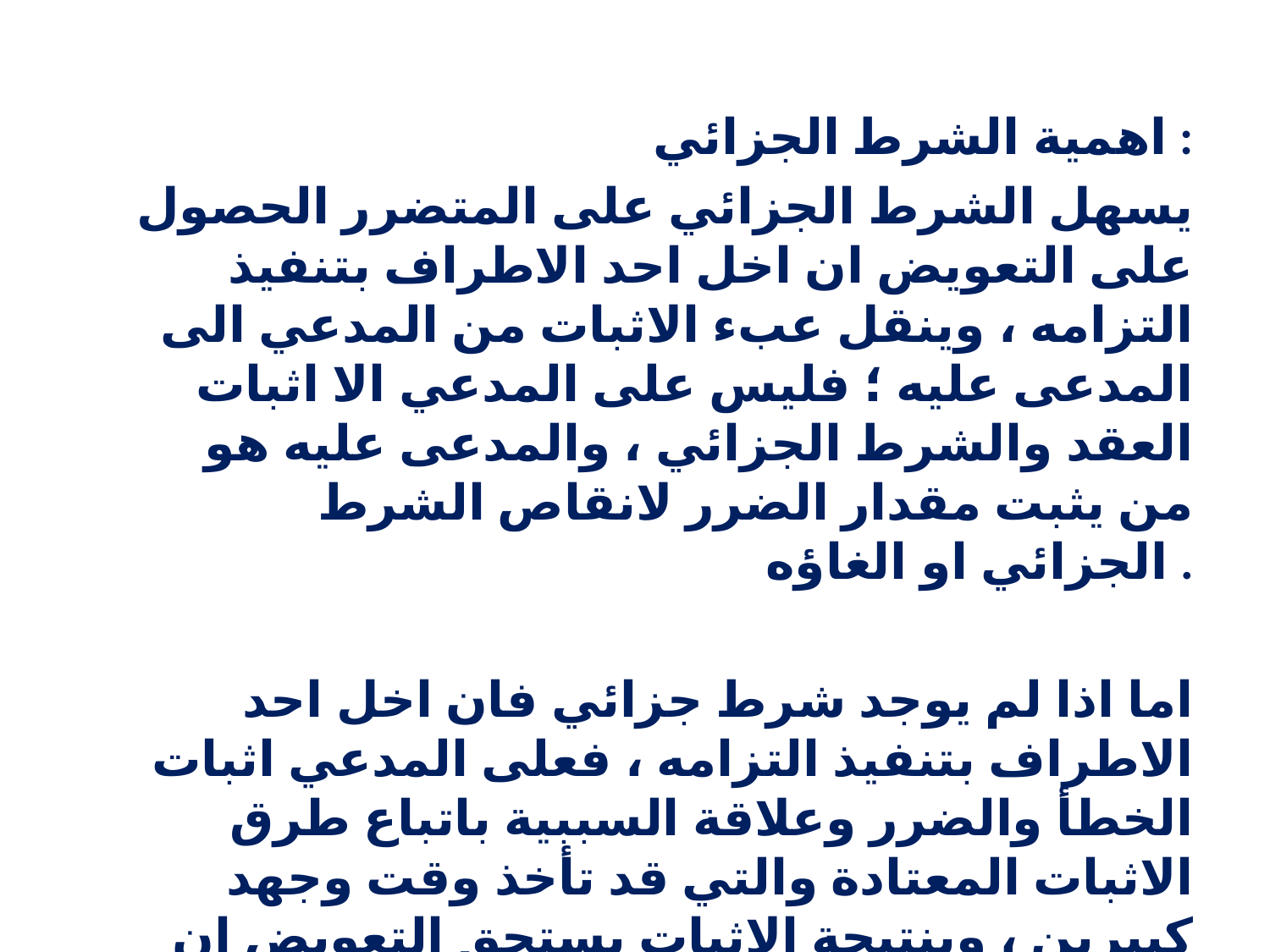

اهمية الشرط الجزائي :
يسهل الشرط الجزائي على المتضرر الحصول على التعويض ان اخل احد الاطراف بتنفيذ التزامه ، وينقل عبء الاثبات من المدعي الى المدعى عليه ؛ فليس على المدعي الا اثبات العقد والشرط الجزائي ، والمدعى عليه هو من يثبت مقدار الضرر لانقاص الشرط الجزائي او الغاؤه .

اما اذا لم يوجد شرط جزائي فان اخل احد الاطراف بتنفيذ التزامه ، فعلى المدعي اثبات الخطأ والضرر وعلاقة السببية باتباع طرق الاثبات المعتادة والتي قد تأخذ وقت وجهد كبيرين ، وبنتيجة الاثبات يستحق التعويض ان اثبت ، ولا يستحق التعويض ان عجز الاثبات او اقل مما يريد من التعويض فالاثبات هنا يبقى على المدعي .